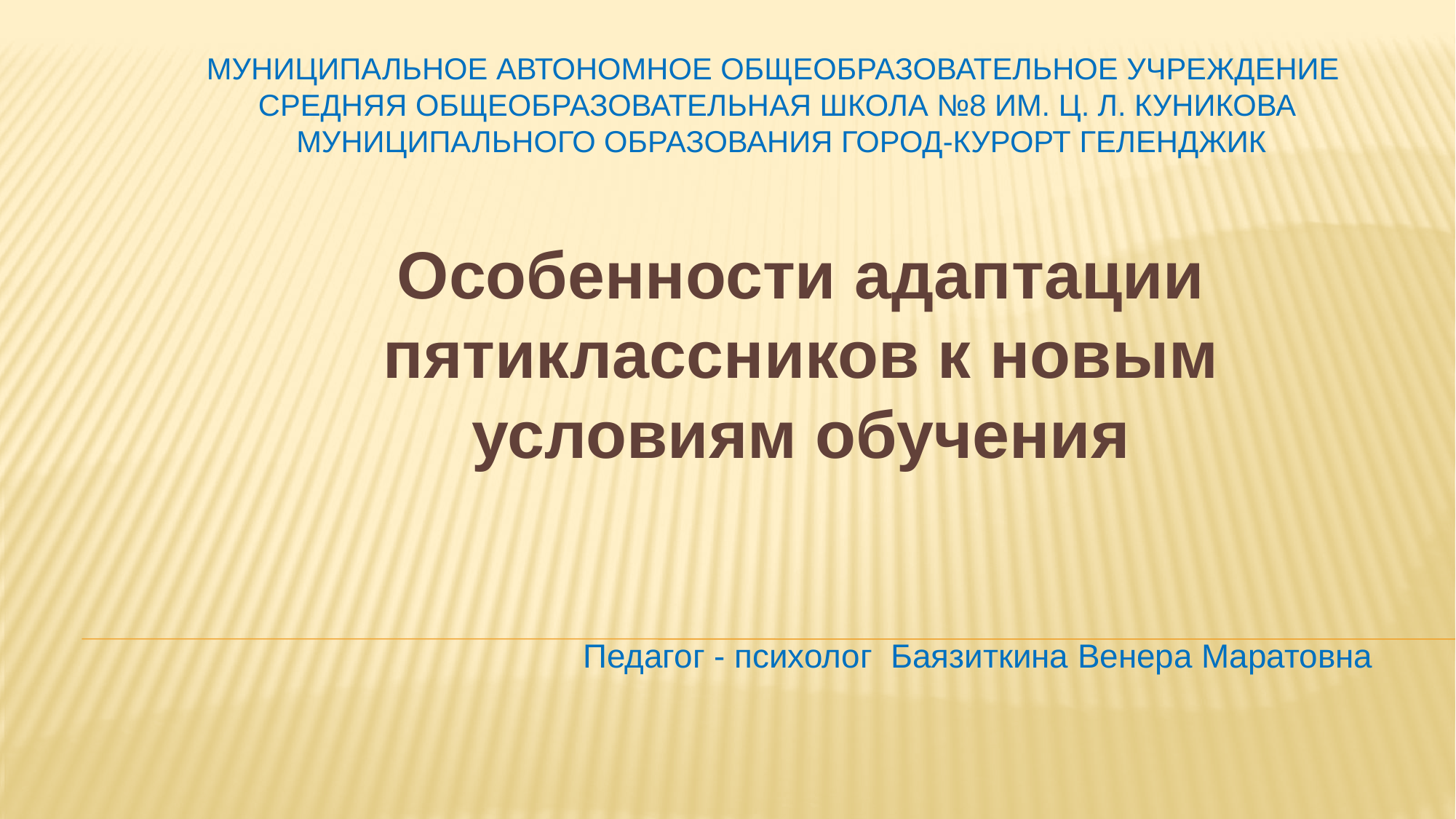

# МУНИЦИПАЛЬНОЕ АВТОНОМНОЕ ОБЩЕОБРАЗОВАТЕЛЬНОЕ УЧРЕЖДЕНИЕ СРЕДНЯЯ ОБЩЕОБРАЗОВАТЕЛЬНАЯ ШКОЛА №8 им. Ц. Л. Куникова МУНИЦИПАЛЬНОГО ОБРАЗОВАНИЯ ГОРОД-КУРОРТ ГЕЛЕНДЖИК
Особенности адаптации пятиклассников к новым условиям обучения
Педагог - психолог  Баязиткина Венера Маратовна